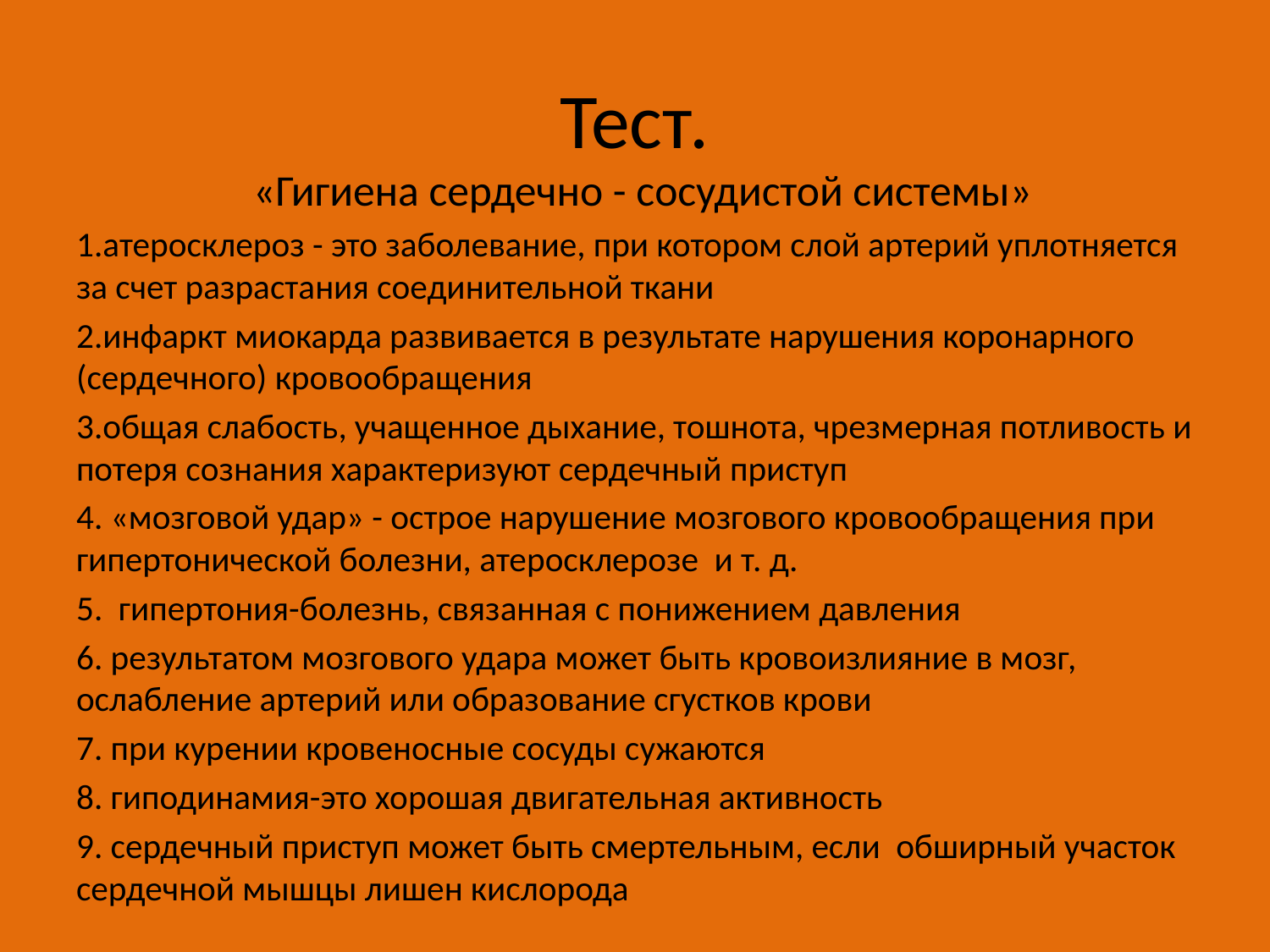

# Тест.
  «Гигиена сердечно - сосудистой системы»
1.атеросклероз - это заболевание, при котором слой артерий уплотняется за счет разрастания соединительной ткани
2.инфаркт миокарда развивается в результате нарушения коронарного (сердечного) кровообращения
3.общая слабость, учащенное дыхание, тошнота, чрезмерная потливость и потеря сознания характеризуют сердечный приступ
4. «мозговой удар» - острое нарушение мозгового кровообращения при гипертонической болезни, атеросклерозе  и т. д.
5.  гипертония-болезнь, связанная с понижением давления
6. результатом мозгового удара может быть кровоизлияние в мозг, ослабление артерий или образование сгустков крови
7. при курении кровеносные сосуды сужаются
8. гиподинамия-это хорошая двигательная активность
9. сердечный приступ может быть смертельным, если  обширный участок сердечной мышцы лишен кислорода